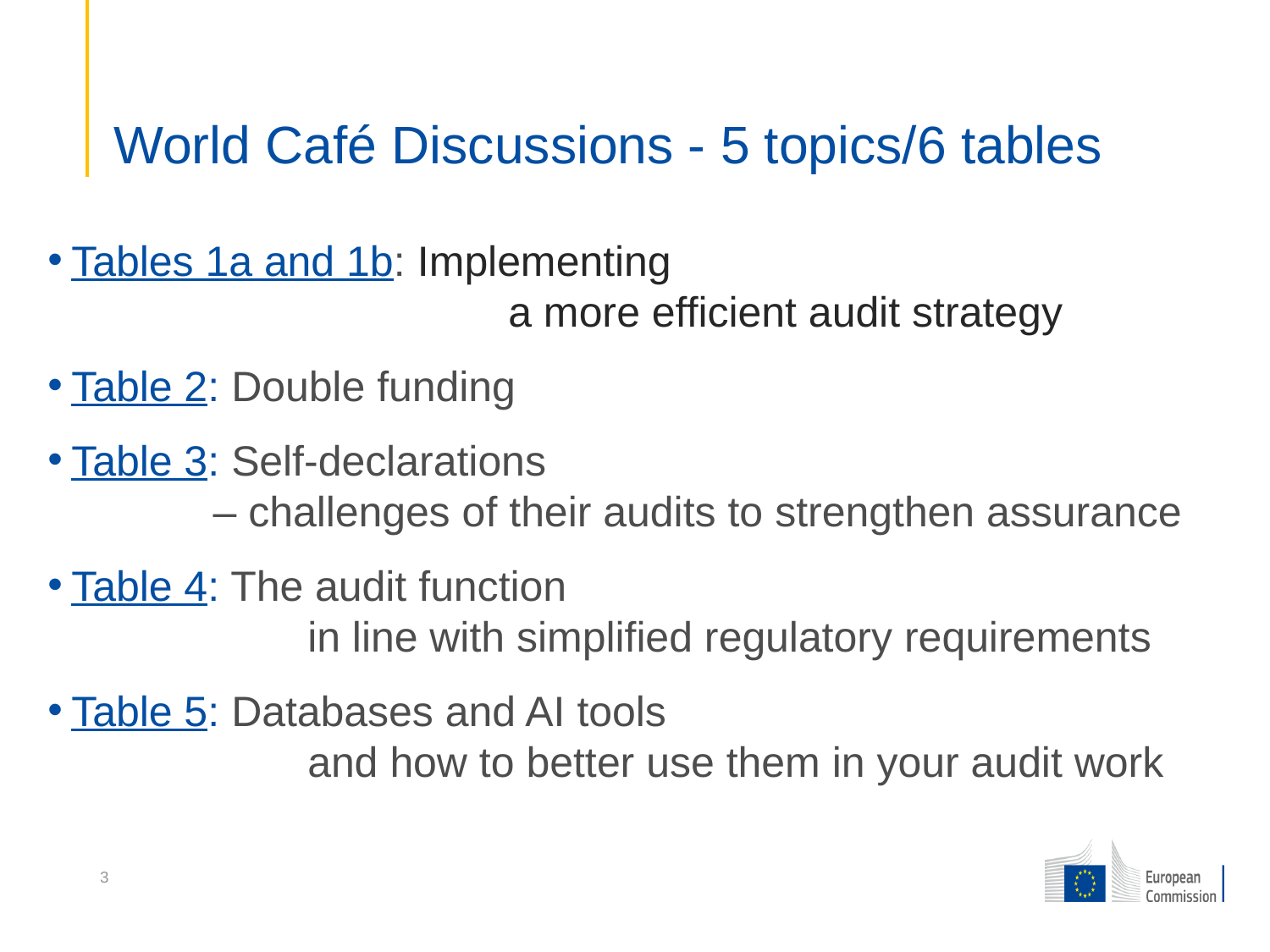

# World Café Discussions - 5 topics/6 tables
Tables 1a and 1b: Implementing
                                     a more efficient audit strategy
Table 2: Double funding
Table 3: Self-declarations
            – challenges of their audits to strengthen assurance
Table 4: The audit function
                    in line with simplified regulatory requirements
Table 5: Databases and AI tools
                    and how to better use them in your audit work
3